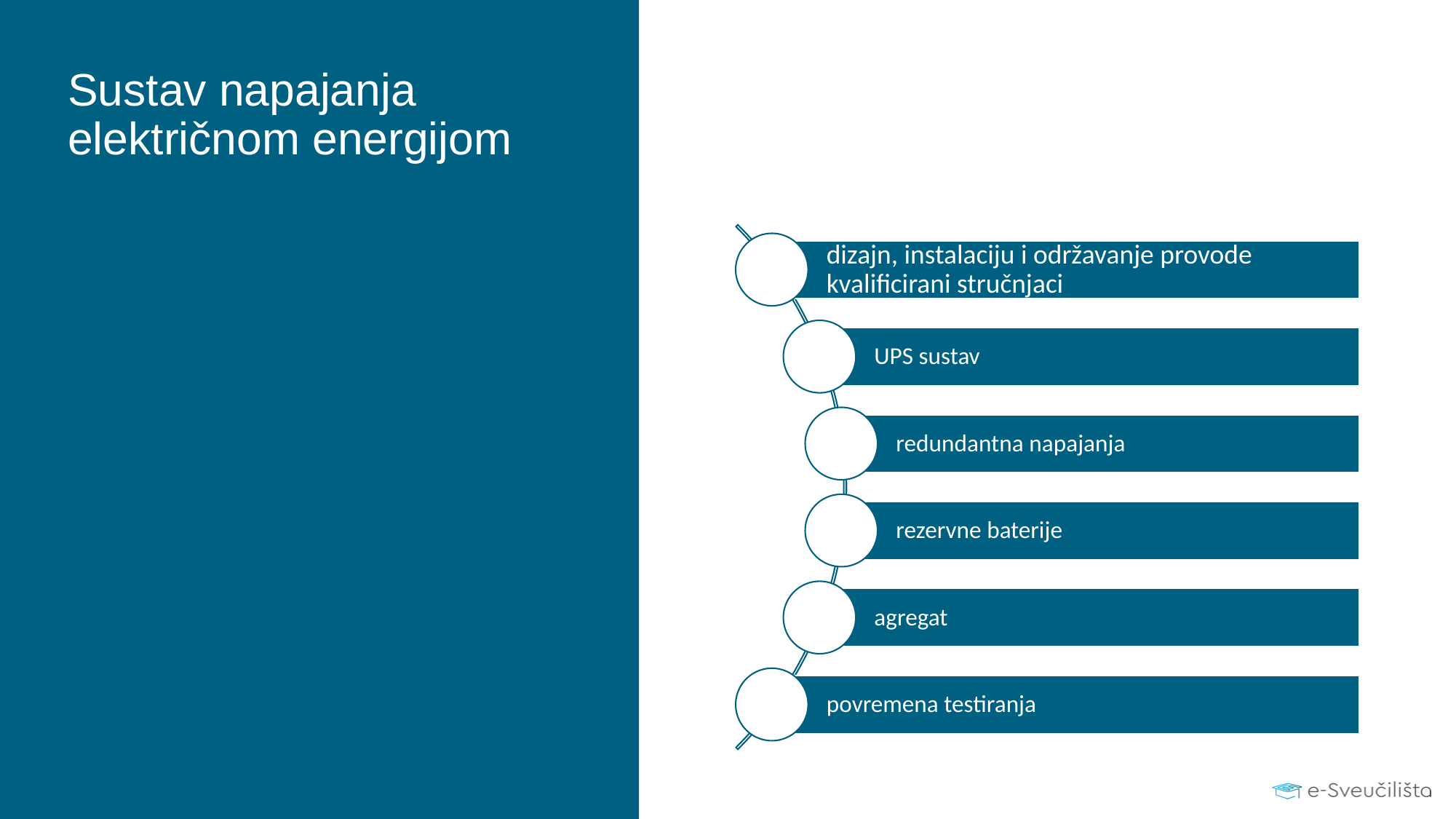

# Sustav napajanja električnom energijom

dizajn, instalaciju i održavanje provode kvalificirani stručnjaci

UPS sustav

redundantna napajanja

rezervne baterije

agregat

povremena testiranja